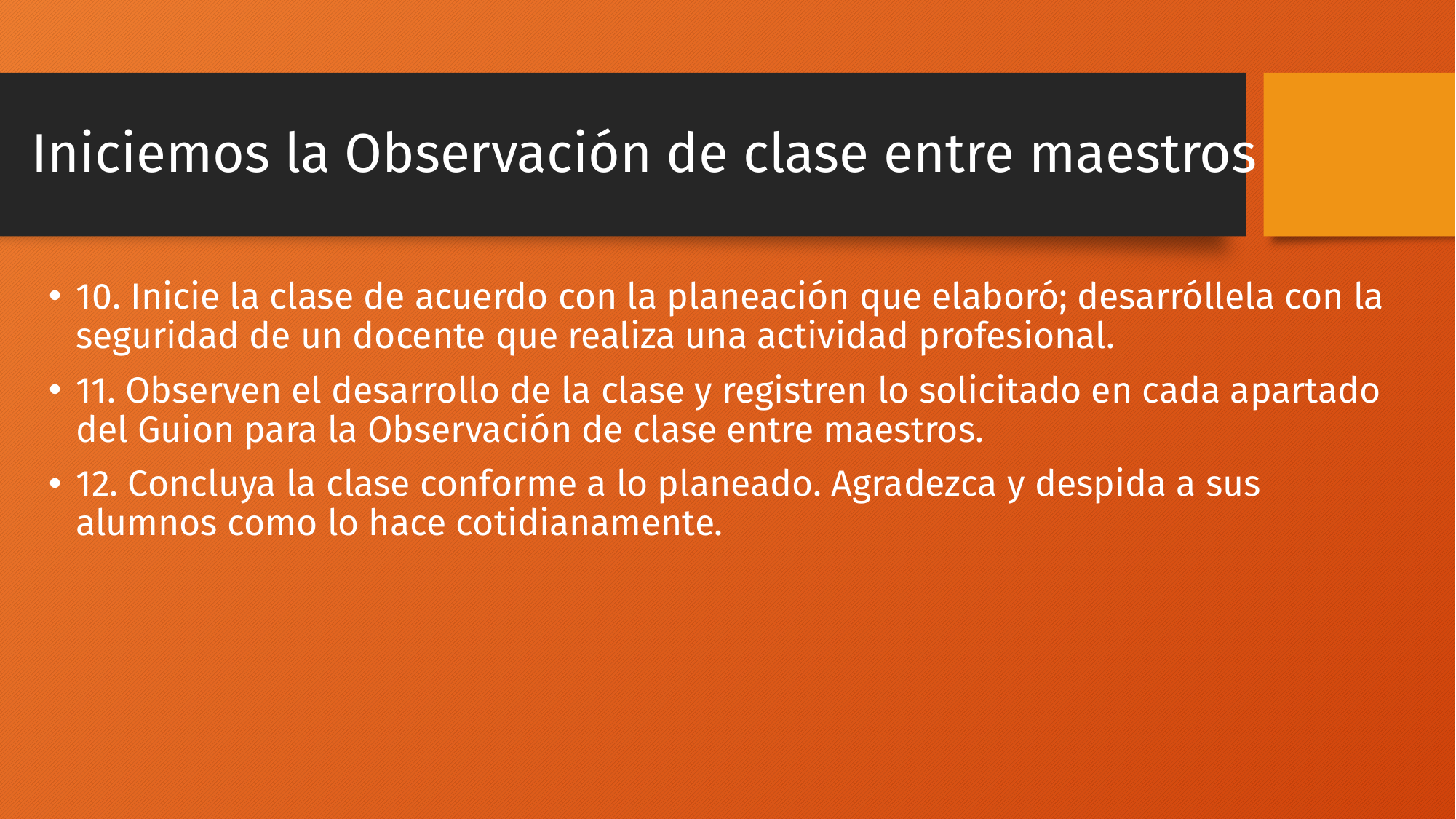

# Iniciemos la Observación de clase entre maestros
10. Inicie la clase de acuerdo con la planeación que elaboró; desarróllela con la seguridad de un docente que realiza una actividad profesional.
11. Observen el desarrollo de la clase y registren lo solicitado en cada apartado del Guion para la Observación de clase entre maestros.
12. Concluya la clase conforme a lo planeado. Agradezca y despida a sus alumnos como lo hace cotidianamente.